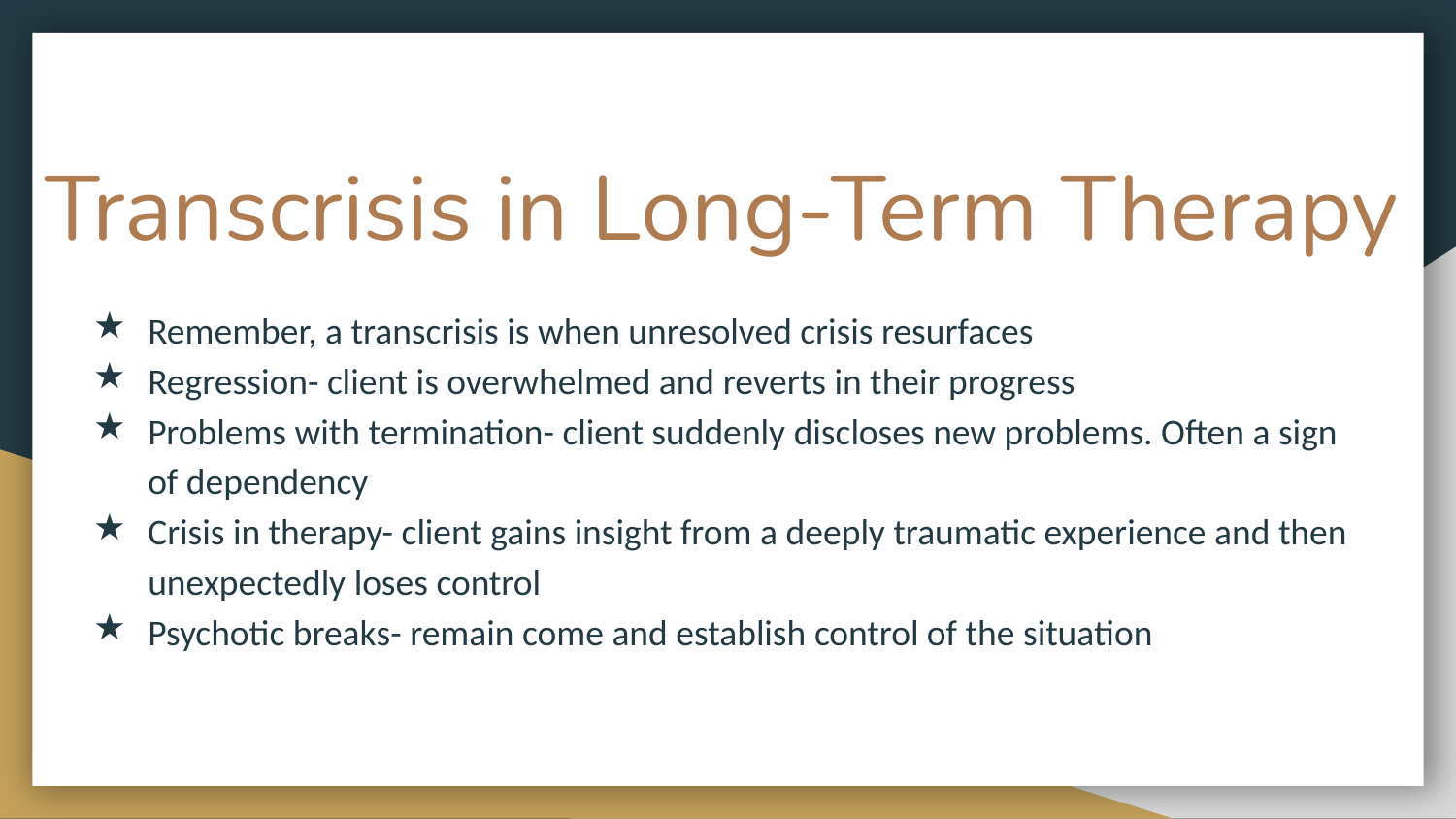

# Transcrisis in Long-Term Therapy
Remember, a transcrisis is when unresolved crisis resurfaces
Regression- client is overwhelmed and reverts in their progress
Problems with termination- client suddenly discloses new problems. Often a sign of dependency
Crisis in therapy- client gains insight from a deeply traumatic experience and then unexpectedly loses control
Psychotic breaks- remain come and establish control of the situation